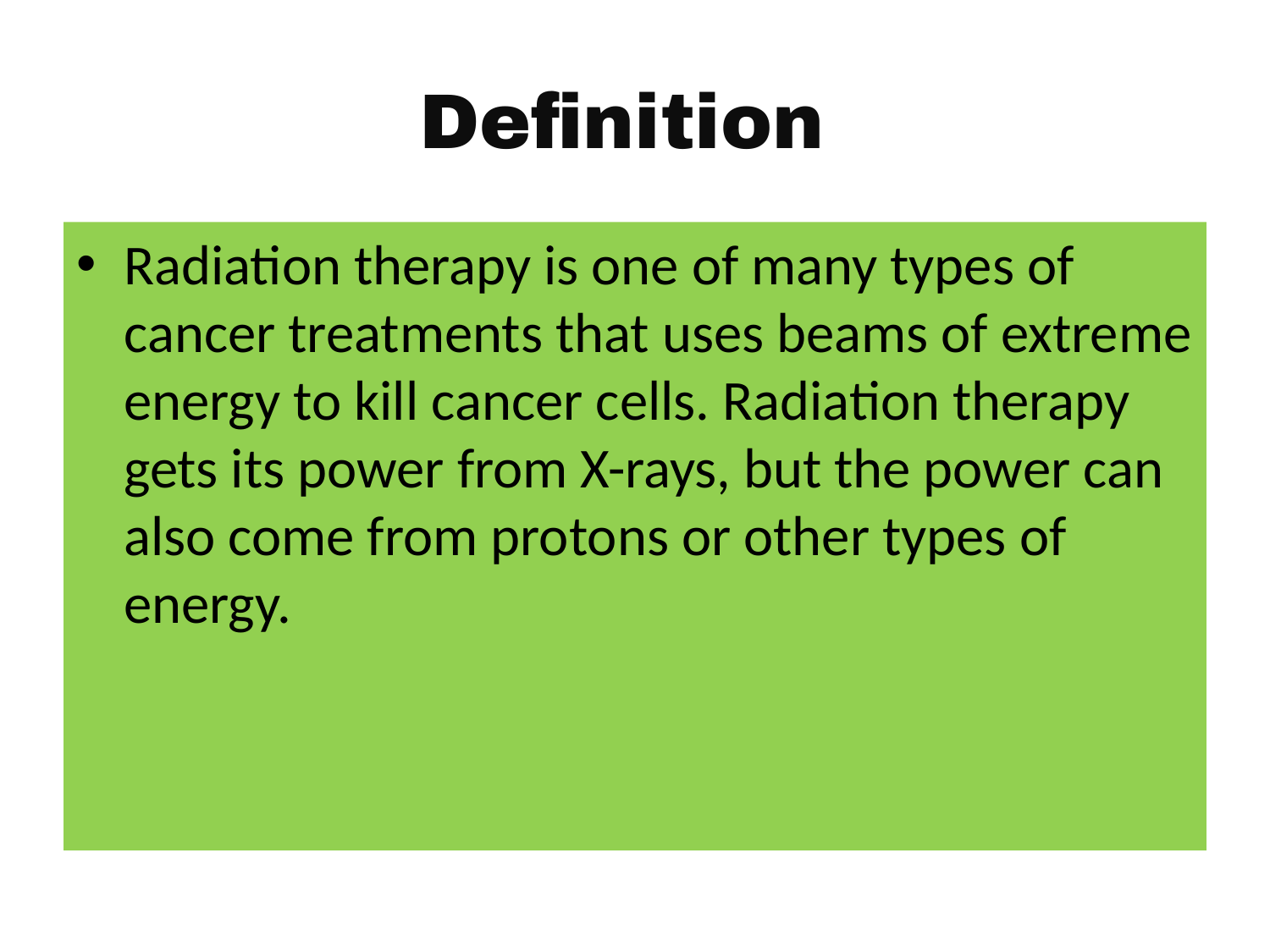

# Definition
Radiation therapy is one of many types of cancer treatments that uses beams of extreme energy to kill cancer cells. Radiation therapy gets its power from X-rays, but the power can also come from protons or other types of energy.